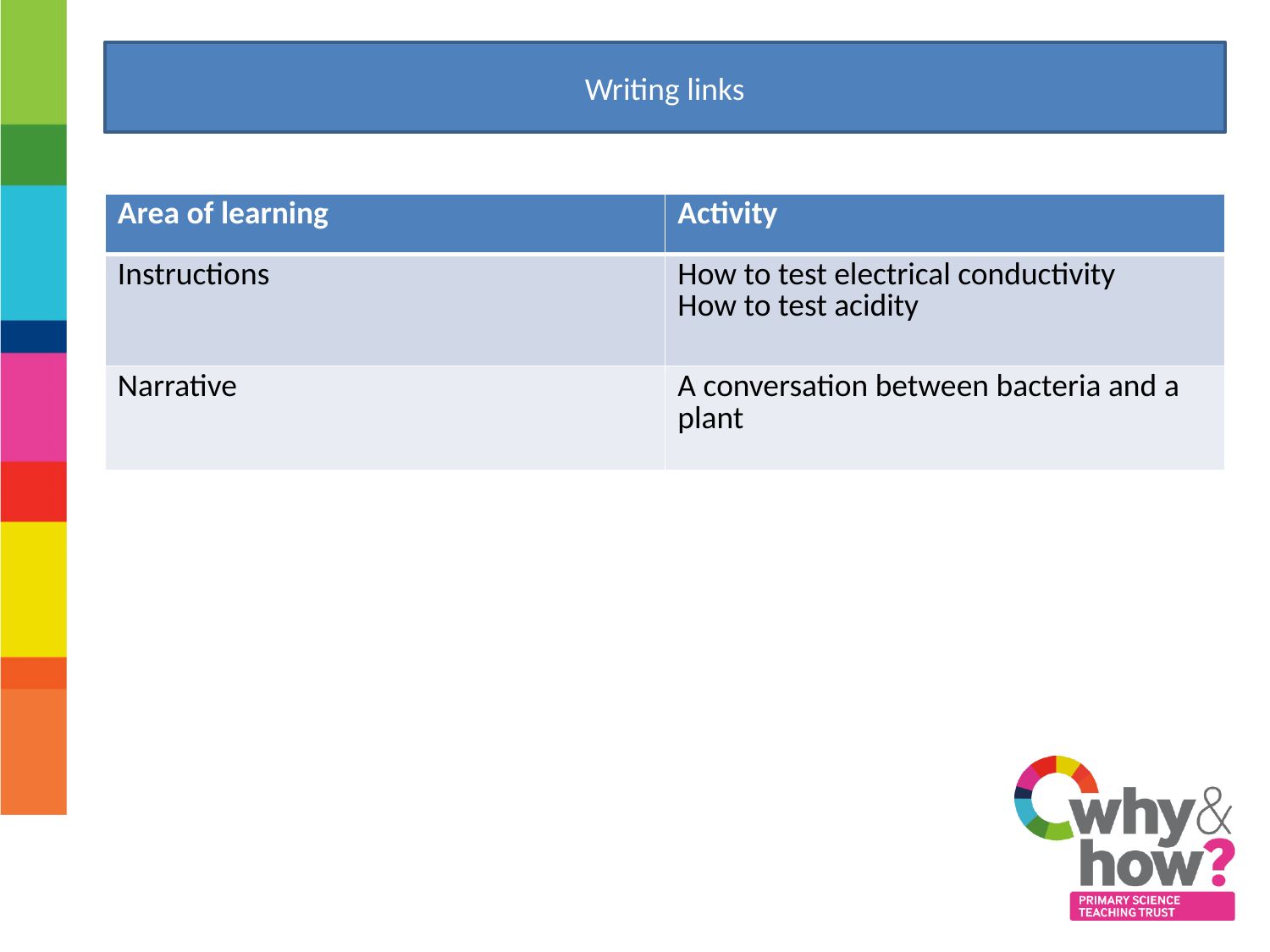

Writing links
| Area of learning | Activity |
| --- | --- |
| Instructions | How to test electrical conductivity How to test acidity |
| Narrative | A conversation between bacteria and a plant |